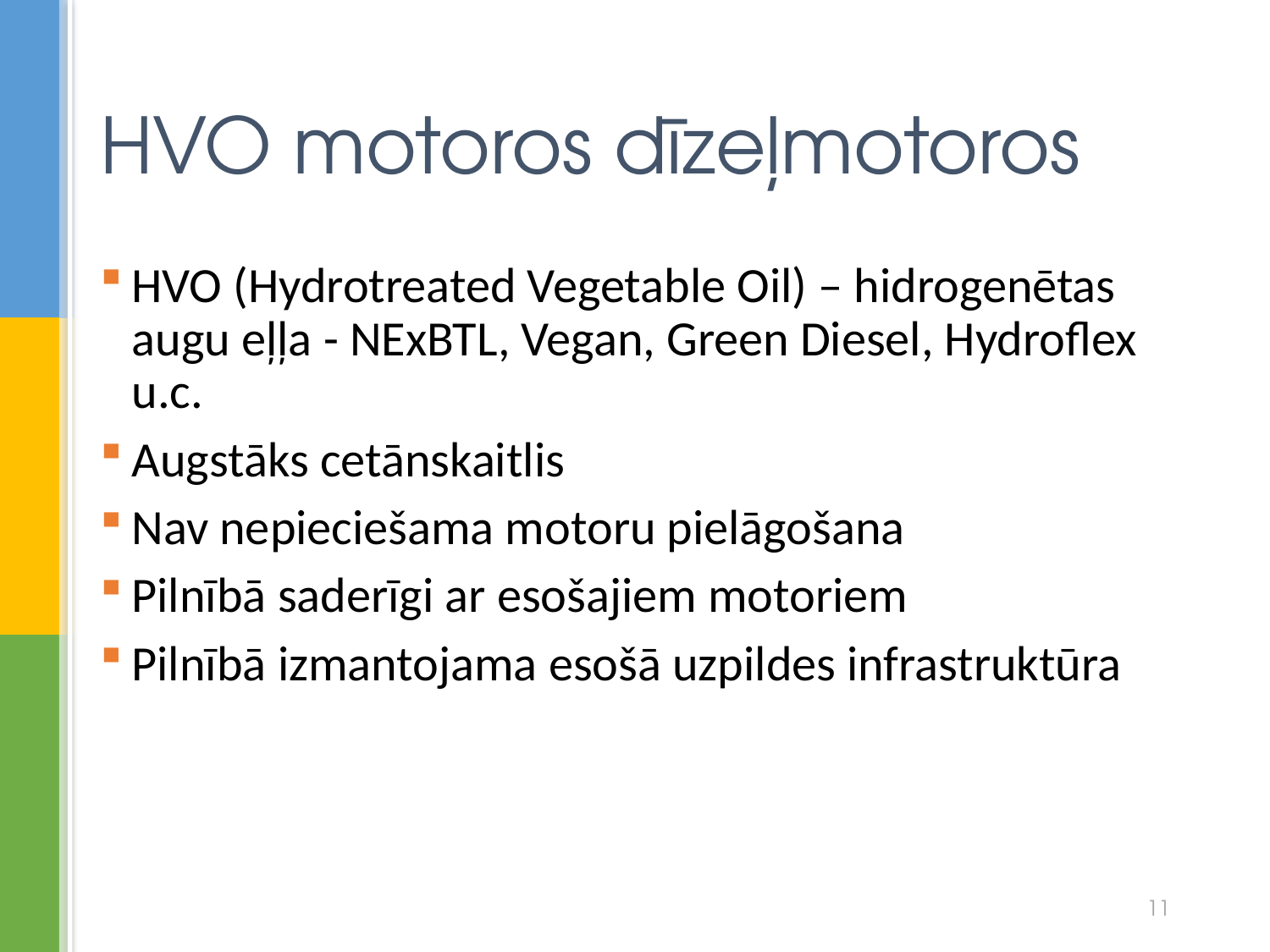

# HVO motoros dīzeļmotoros
HVO (Hydrotreated Vegetable Oil) – hidrogenētas augu eļļa - NExBTL, Vegan, Green Diesel, Hydroflex u.c.
Augstāks cetānskaitlis
Nav nepieciešama motoru pielāgošana
Pilnībā saderīgi ar esošajiem motoriem
Pilnībā izmantojama esošā uzpildes infrastruktūra
11